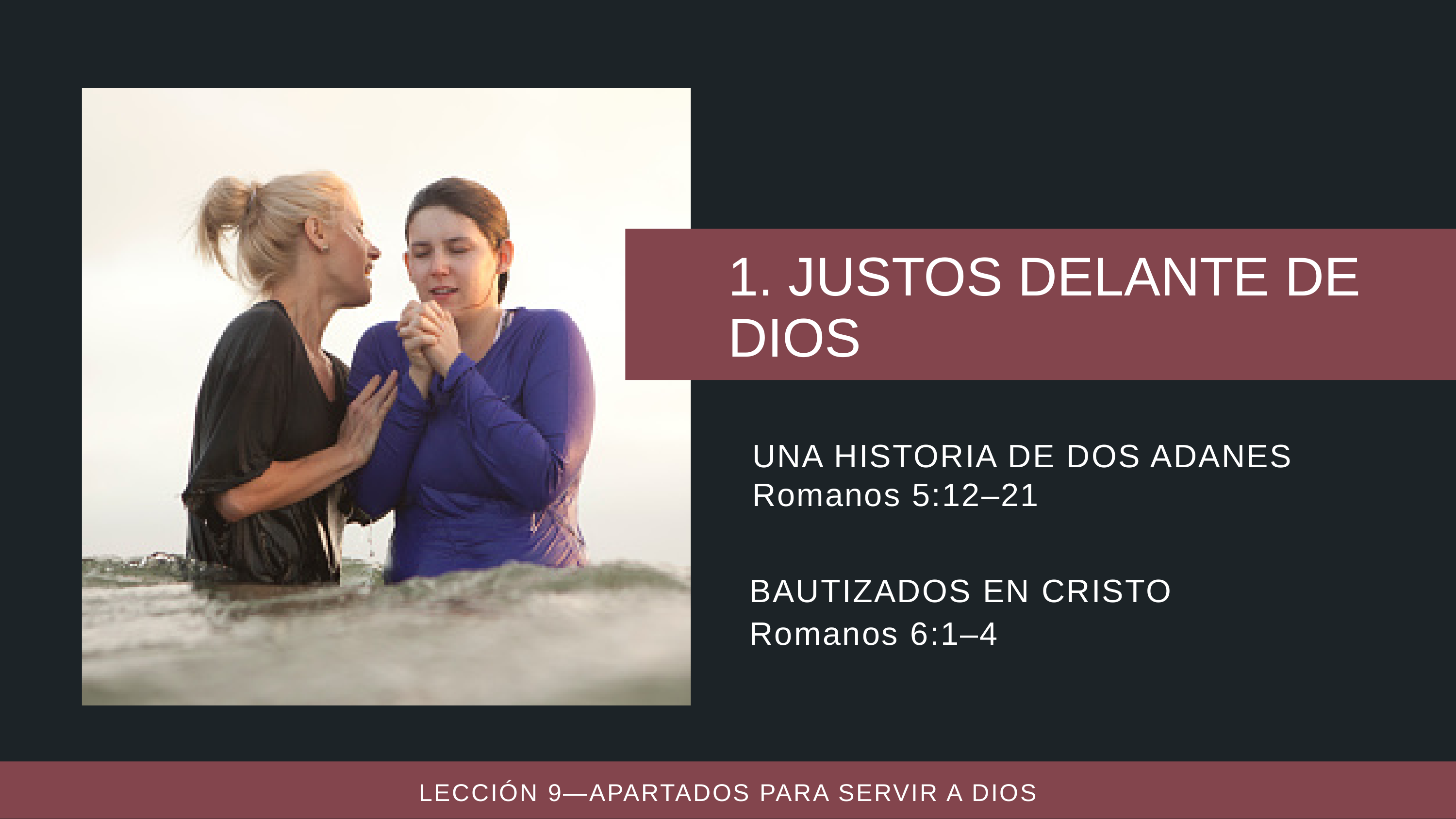

UNA HISTORIA DE DOS ADANES
Romanos 5:12–21
BAUTIZADOS EN CRISTO
Romanos 6:1–4